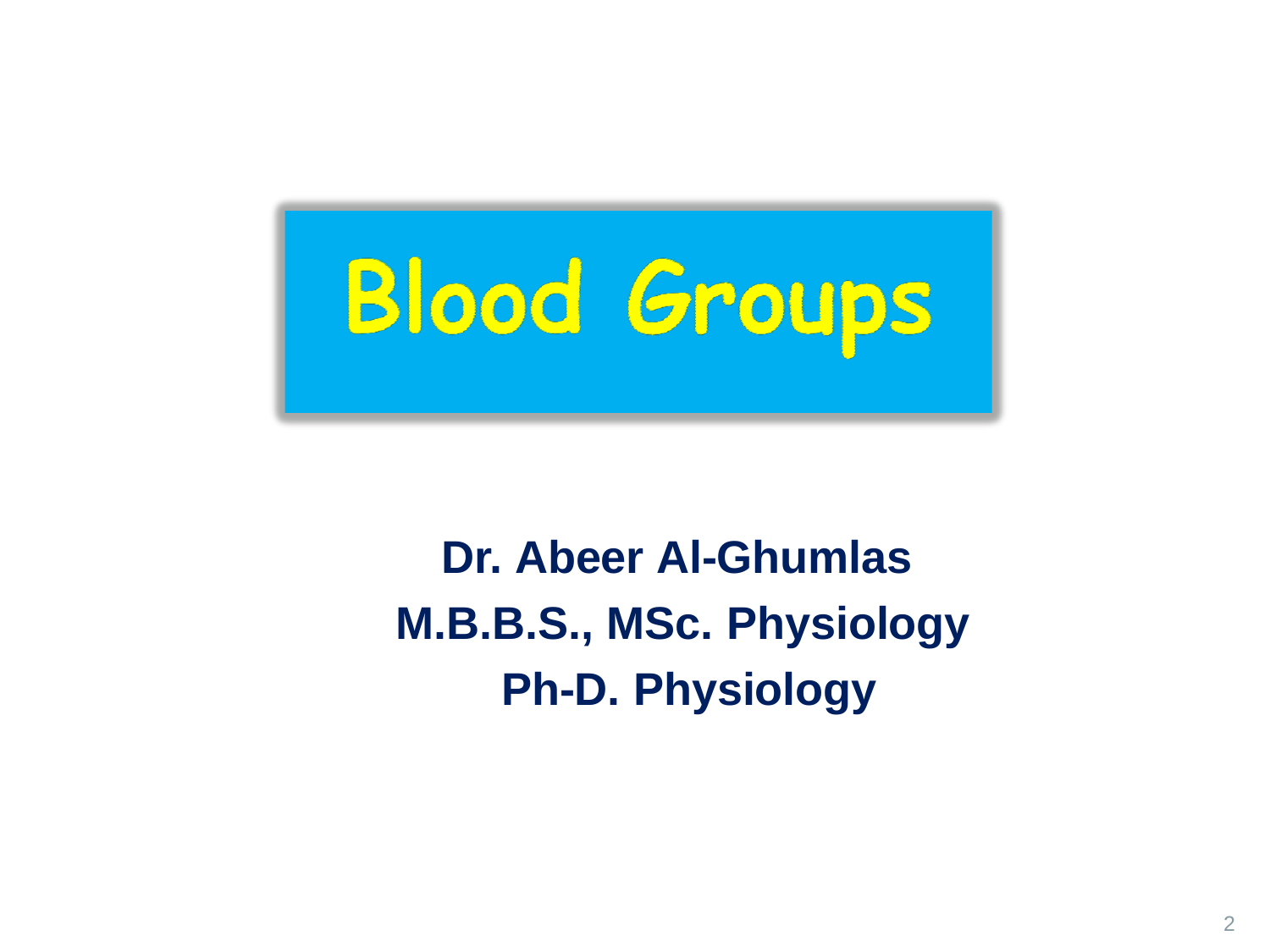

Dr. Abeer Al-Ghumlas  M.B.B.S., MSc. Physiology  Ph-D. Physiology
2